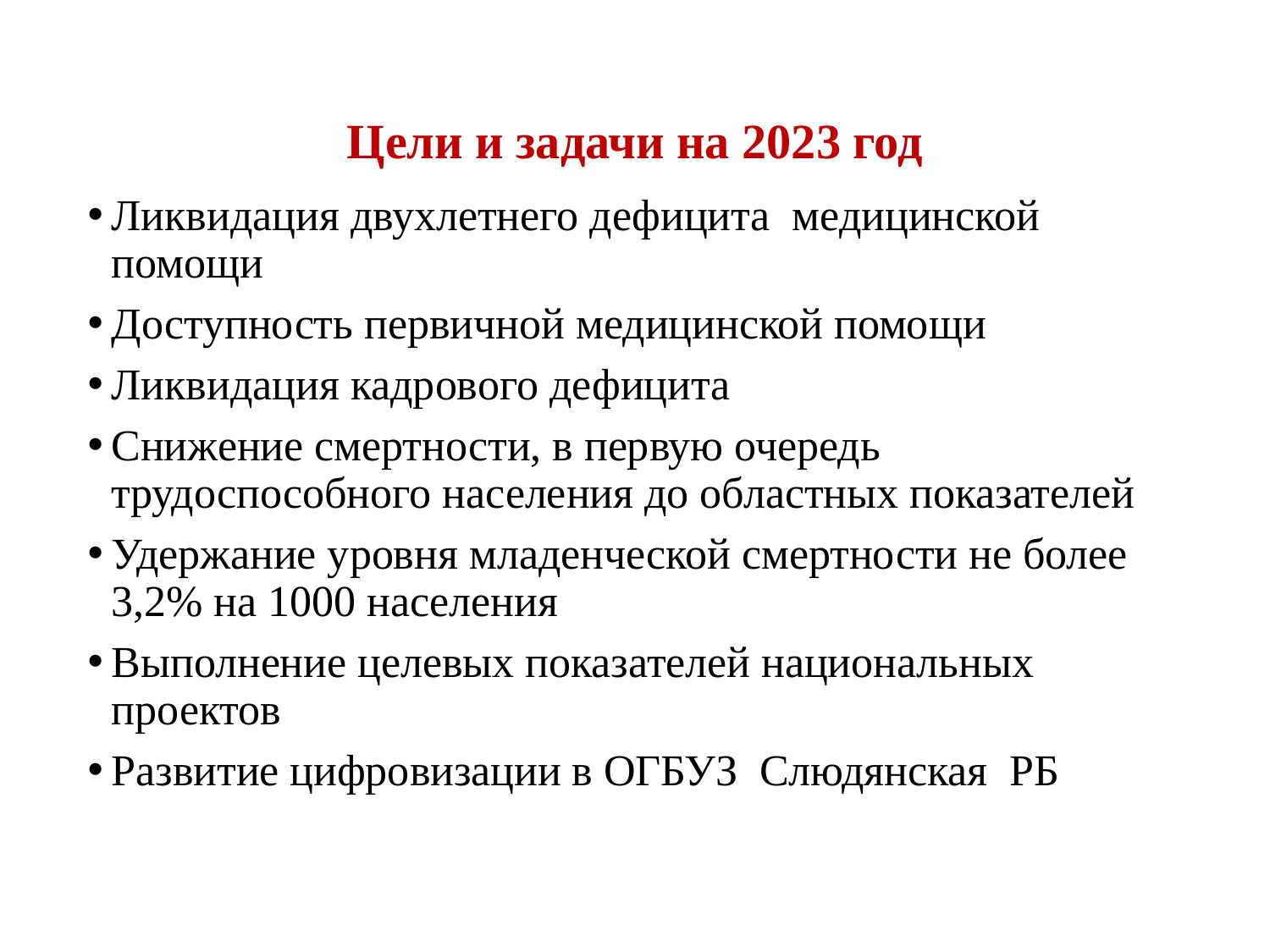

# Цели и задачи на 2023 год
Ликвидация двухлетнего дефицита  медицинской помощи
Доступность первичной медицинской помощи
Ликвидация кадрового дефицита
Снижение смертности, в первую очередь трудоспособного населения до областных показателей
Удержание уровня младенческой смертности не более 3,2% на 1000 населения
Выполнение целевых показателей национальных проектов
Развитие цифровизации в ОГБУЗ  Слюдянская  РБ